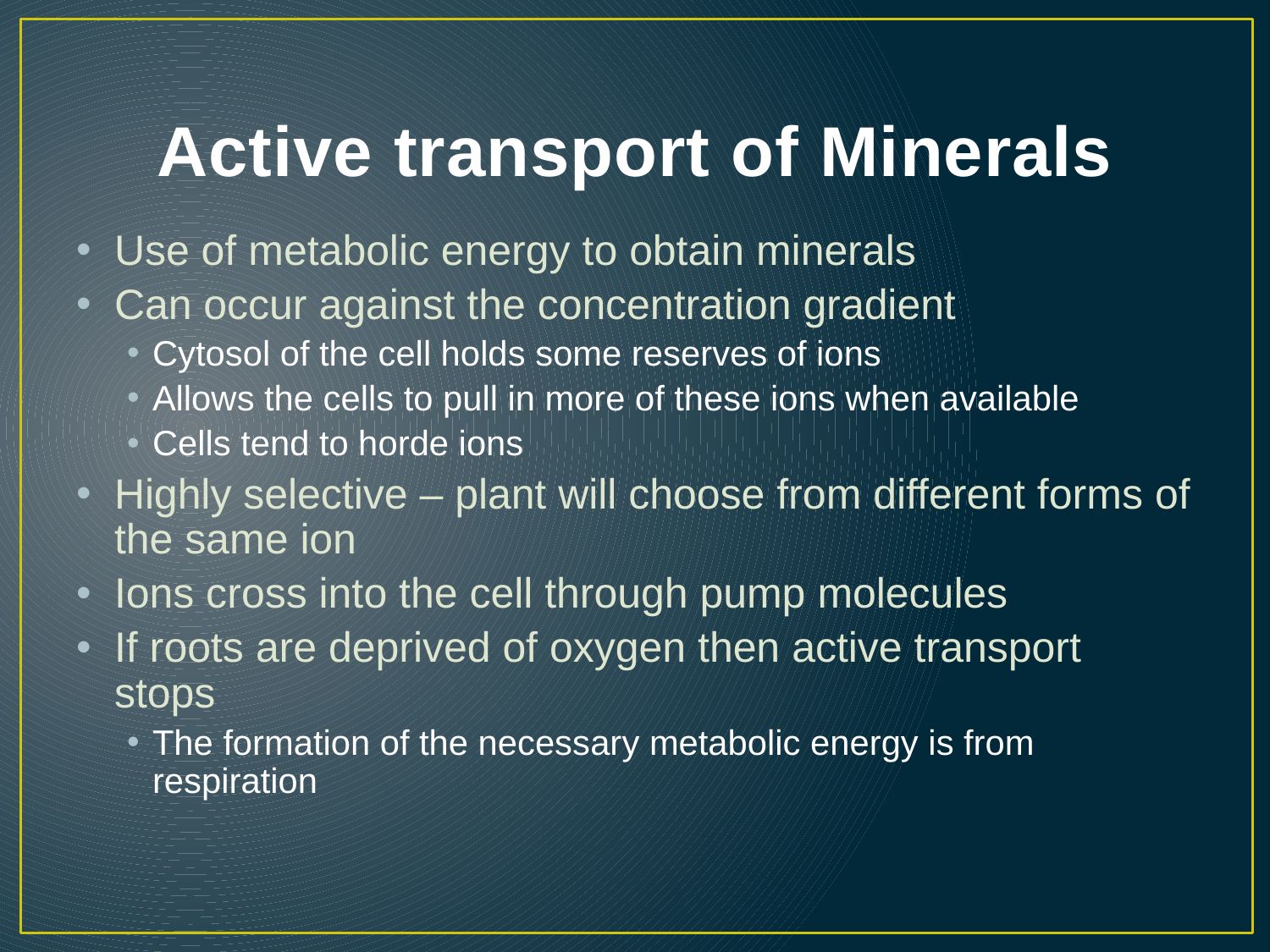

# Active transport of Minerals
Use of metabolic energy to obtain minerals
Can occur against the concentration gradient
Cytosol of the cell holds some reserves of ions
Allows the cells to pull in more of these ions when available
Cells tend to horde ions
Highly selective – plant will choose from different forms of the same ion
Ions cross into the cell through pump molecules
If roots are deprived of oxygen then active transport stops
The formation of the necessary metabolic energy is from respiration